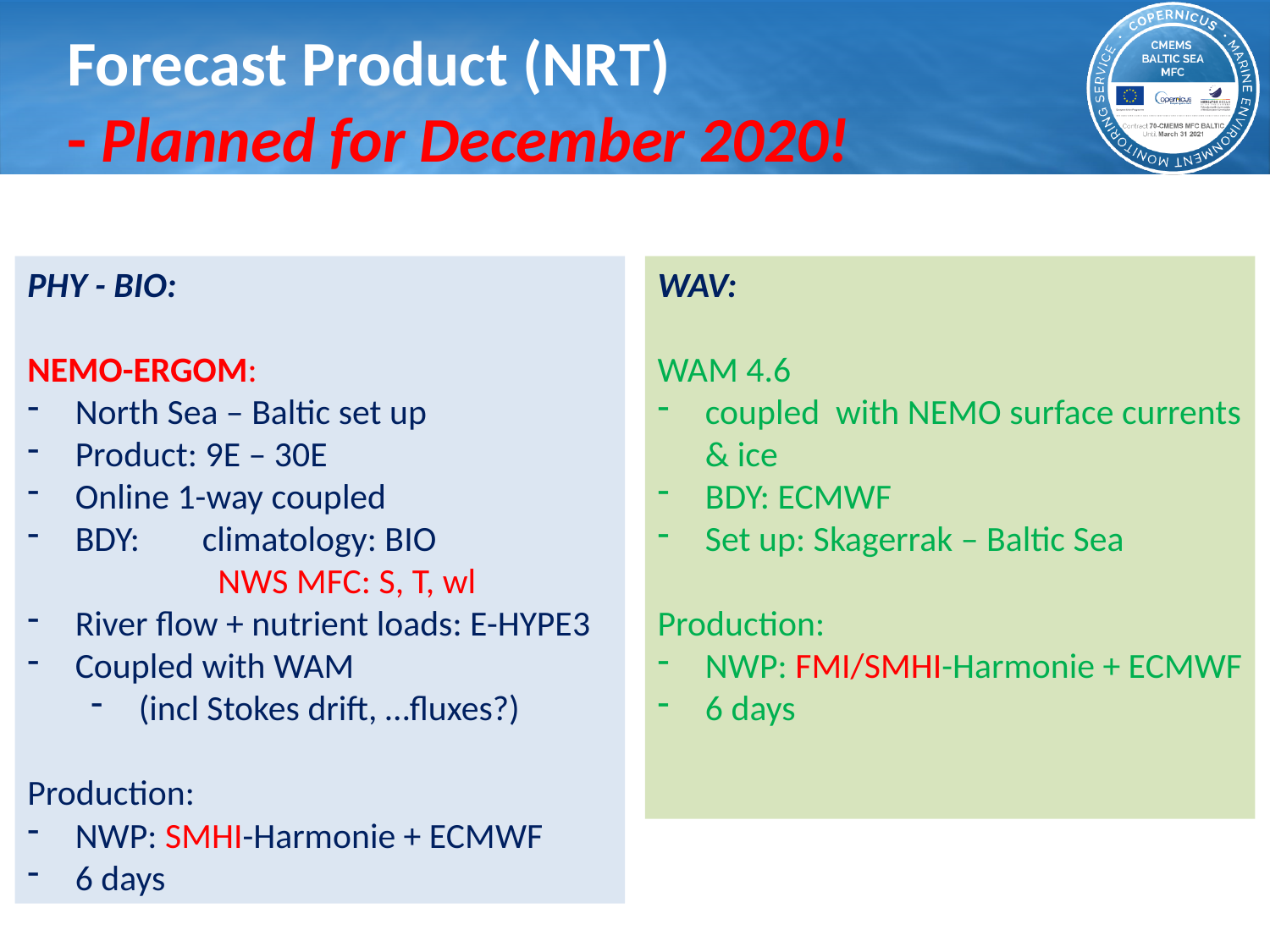

# Forecast Product (NRT) - Planned for December 2020!
PHY - BIO:

NEMO-ERGOM:
North Sea – Baltic set up
Product: 9E – 30E
Online 1-way coupled
BDY:	climatology: BIO
	NWS MFC: S, T, wl
River flow + nutrient loads: E-HYPE3
Coupled with WAM
(incl Stokes drift, …fluxes?)

Production:
NWP: SMHI-Harmonie + ECMWF
6 days
WAV:

WAM 4.6
coupled  with NEMO surface currents & ice
BDY: ECMWF
Set up: Skagerrak – Baltic Sea

Production:
NWP: FMI/SMHI-Harmonie + ECMWF
6 days